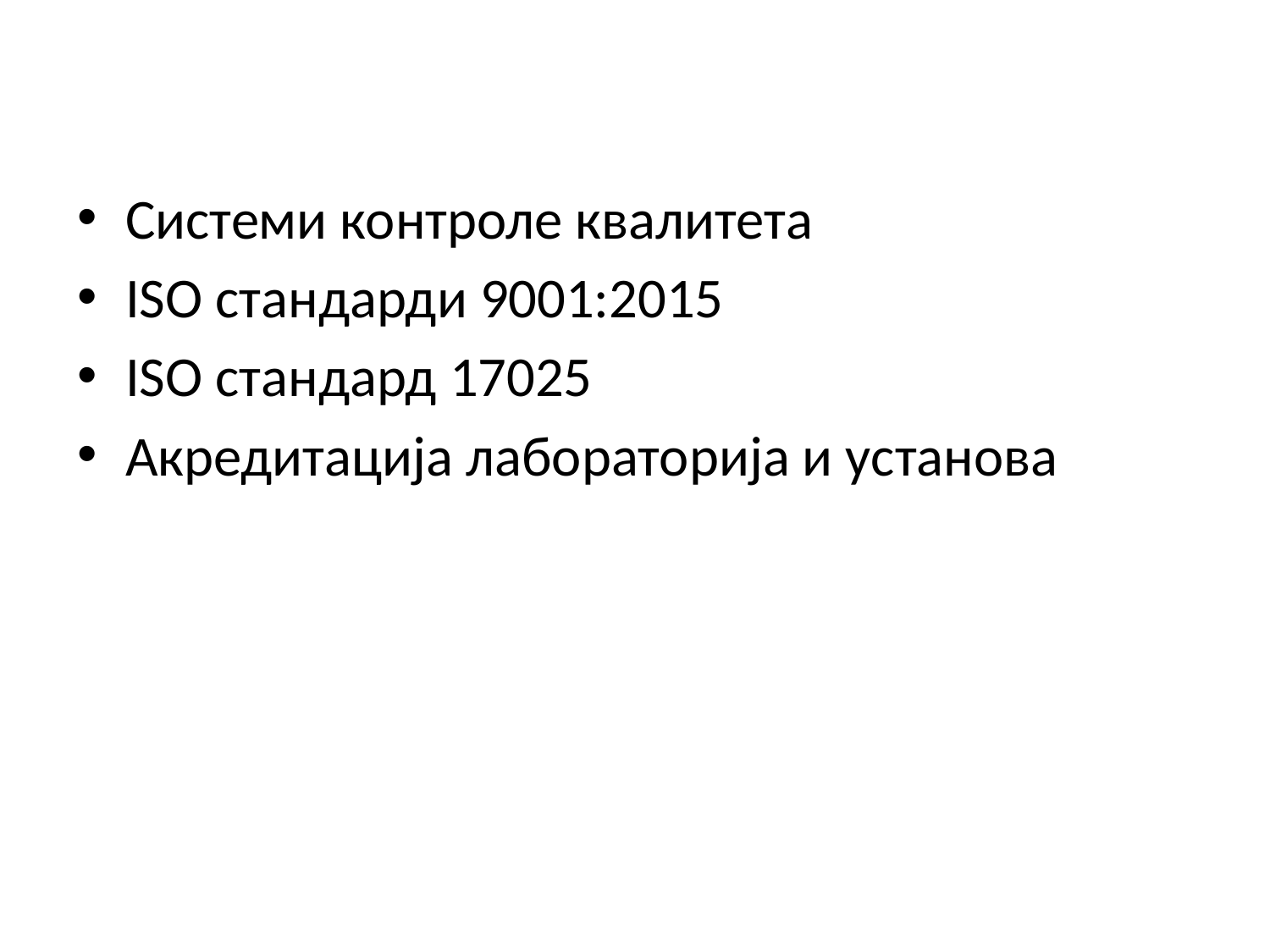

Системи контроле квалитета
ISO стандарди 9001:2015
ISO стандард 17025
Акредитација лабораторија и установа